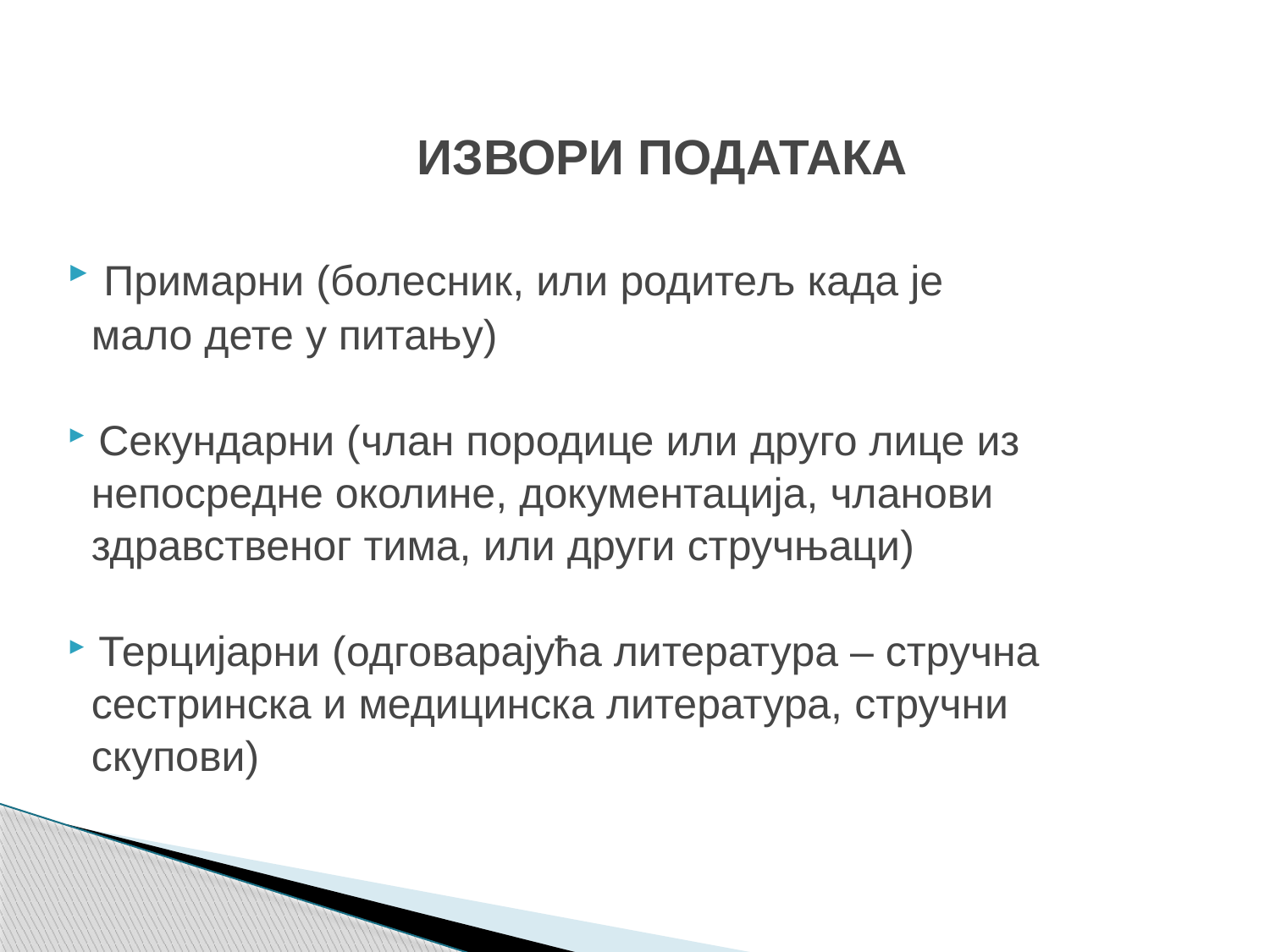

ИЗВОРИ ПОДАТАКА

 Примарни (болесник, или родитељ када је
  мало дете у питању)

 Секундарни (члан породице или друго лице из
  непосредне околине, документација, чланови
  здравственог тима, или други стручњаци)

 Терцијарни (одговарајућа литература – стручна
  сестринска и медицинска литература, стручни
  скупови)